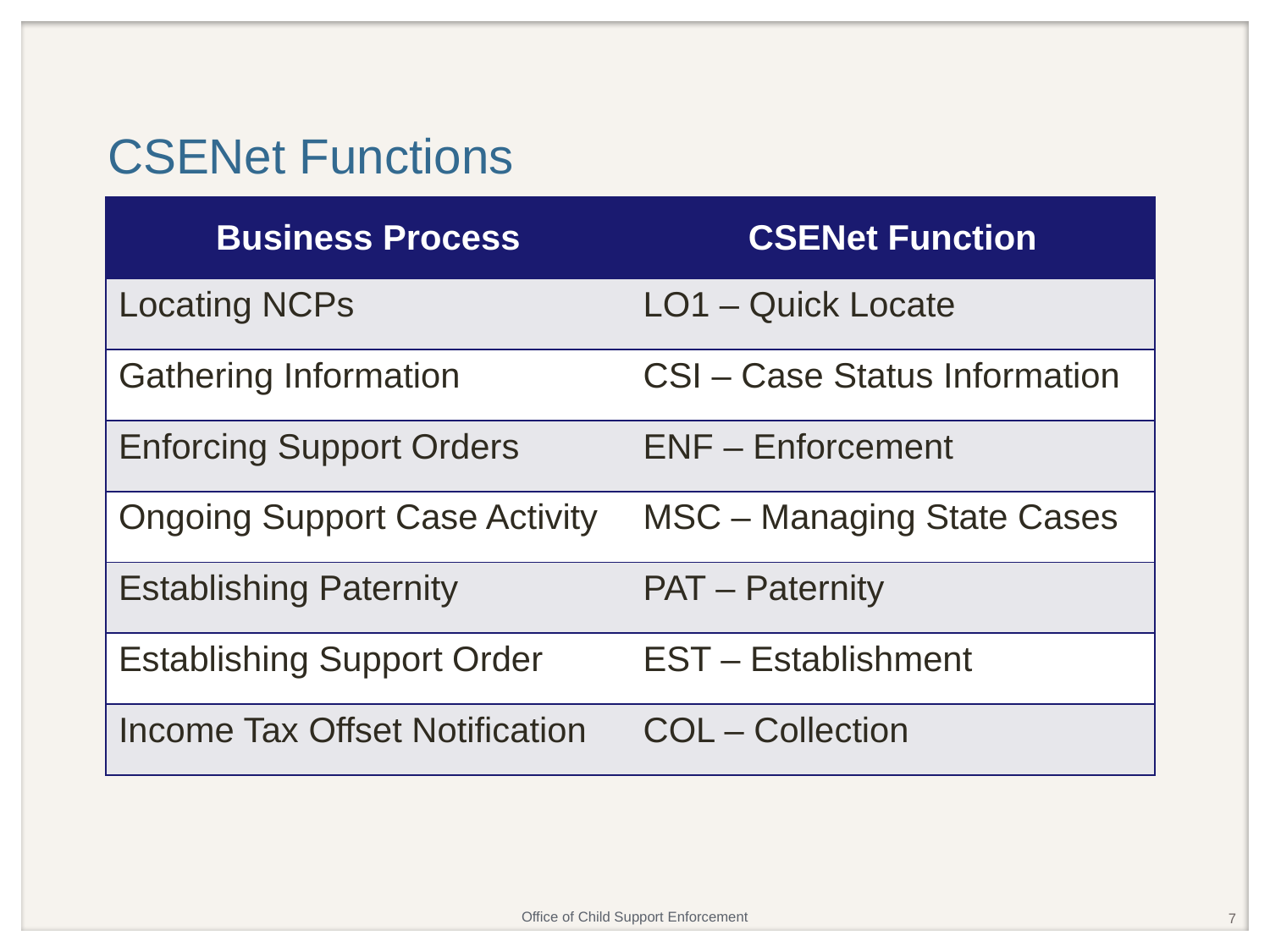

# CSENet Functions
| Business Process | CSENet Function |
| --- | --- |
| Locating NCPs | LO1 – Quick Locate |
| Gathering Information | CSI – Case Status Information |
| Enforcing Support Orders | ENF – Enforcement |
| Ongoing Support Case Activity | MSC – Managing State Cases |
| Establishing Paternity | PAT – Paternity |
| Establishing Support Order | EST – Establishment |
| Income Tax Offset Notification | COL – Collection |
7